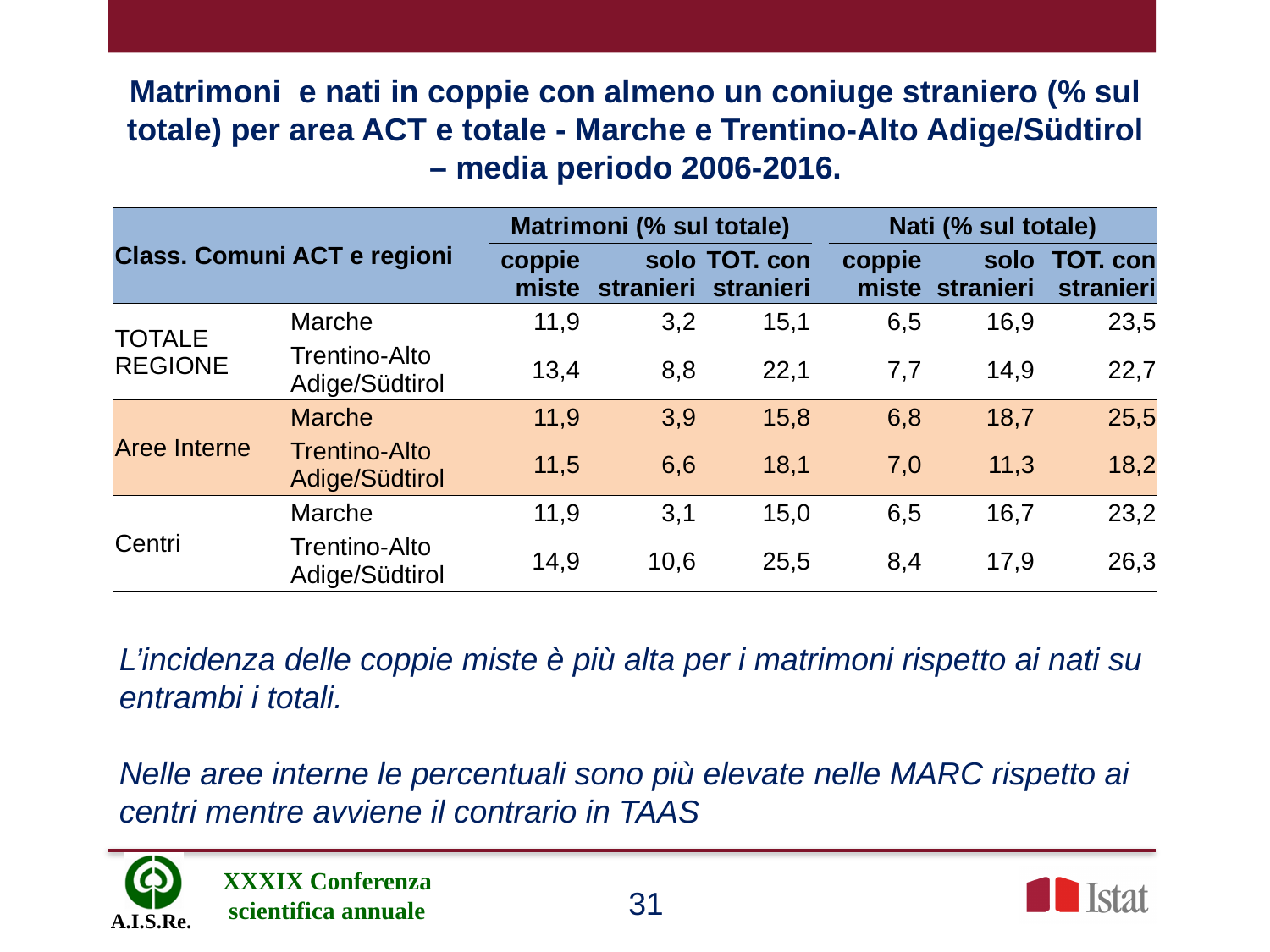

Matrimoni  e nati in coppie con almeno un coniuge straniero (% sul totale) per area ACT e totale - Marche e Trentino-Alto Adige/Südtirol – media periodo 2006-2016.
| Class. Comuni ACT e regioni |  | Matrimoni (% sul totale) |  |  |  | Nati (% sul totale) |  |  |
| --- | --- | --- | --- | --- | --- | --- | --- | --- |
|  |  | coppie miste | solo stranieri | TOT. con stranieri |  | coppie miste | solo stranieri | TOT. con stranieri |
| TOTALE REGIONE | Marche | 11,9 | 3,2 | 15,1 |  | 6,5 | 16,9 | 23,5 |
|  | Trentino-Alto Adige/Südtirol | 13,4 | 8,8 | 22,1 |  | 7,7 | 14,9 | 22,7 |
| Aree Interne | Marche | 11,9 | 3,9 | 15,8 |  | 6,8 | 18,7 | 25,5 |
|  | Trentino-Alto Adige/Südtirol | 11,5 | 6,6 | 18,1 |  | 7,0 | 11,3 | 18,2 |
| Centri | Marche | 11,9 | 3,1 | 15,0 |  | 6,5 | 16,7 | 23,2 |
|  | Trentino-Alto Adige/Südtirol | 14,9 | 10,6 | 25,5 |  | 8,4 | 17,9 | 26,3 |
L’incidenza delle coppie miste è più alta per i matrimoni rispetto ai nati su entrambi i totali.

Nelle aree interne le percentuali sono più elevate nelle MARC rispetto ai centri mentre avviene il contrario in TAAS
31